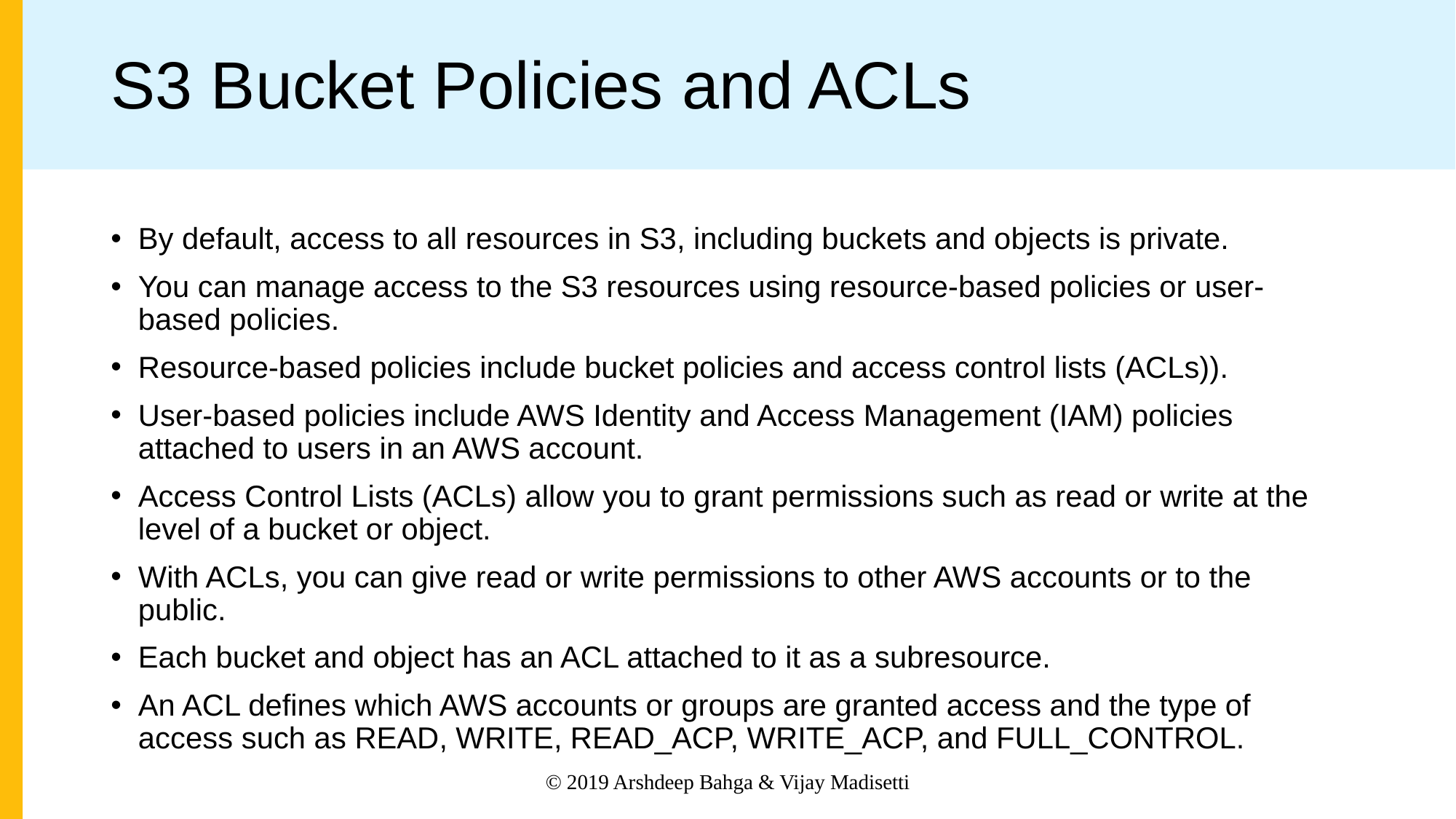

# S3 Bucket Policies and ACLs
By default, access to all resources in S3, including buckets and objects is private.
You can manage access to the S3 resources using resource-based policies or user-based policies.
Resource-based policies include bucket policies and access control lists (ACLs)).
User-based policies include AWS Identity and Access Management (IAM) policies attached to users in an AWS account.
Access Control Lists (ACLs) allow you to grant permissions such as read or write at the level of a bucket or object.
With ACLs, you can give read or write permissions to other AWS accounts or to the public.
Each bucket and object has an ACL attached to it as a subresource.
An ACL defines which AWS accounts or groups are granted access and the type of access such as READ, WRITE, READ_ACP, WRITE_ACP, and FULL_CONTROL.
© 2019 Arshdeep Bahga & Vijay Madisetti